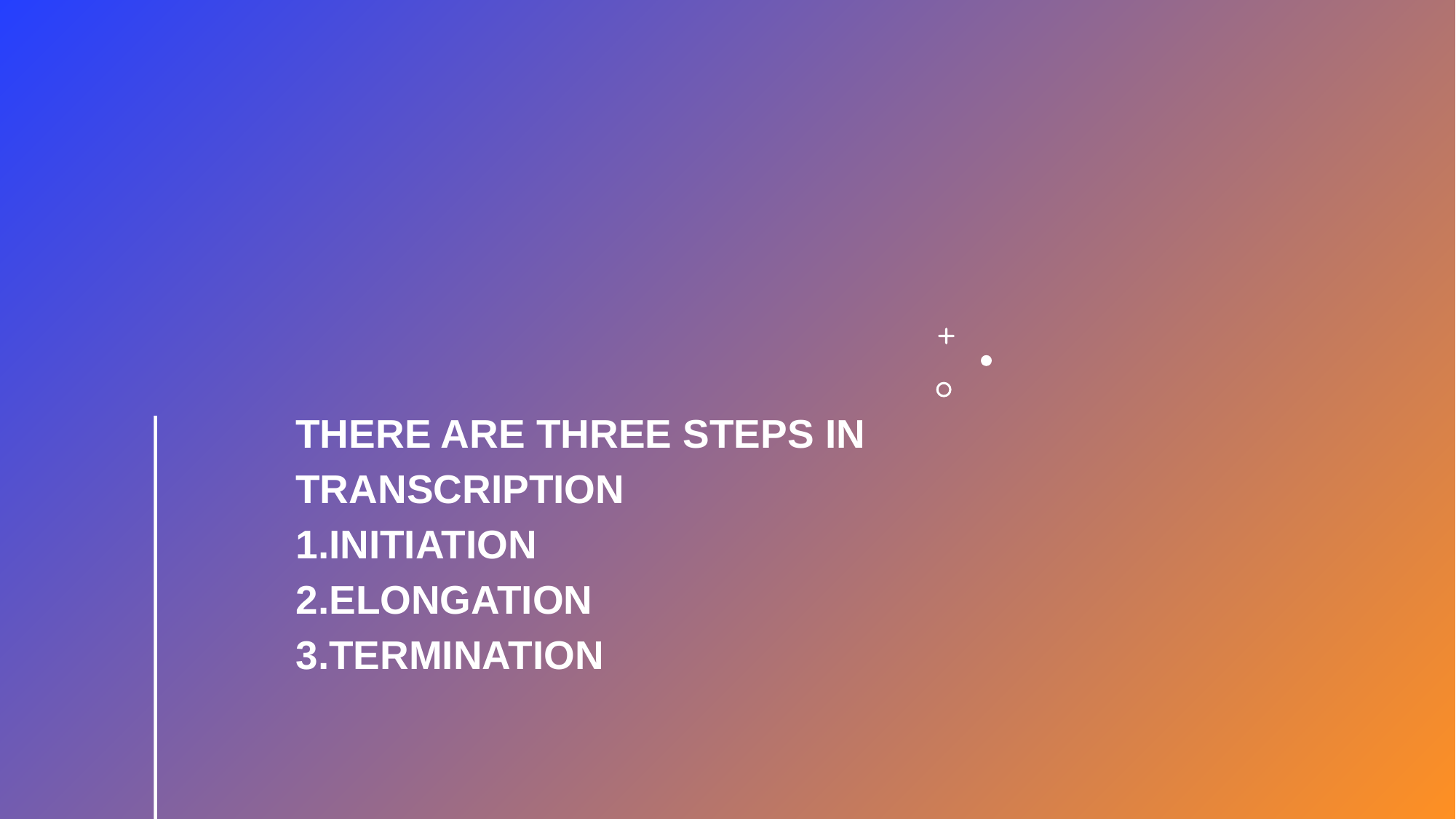

# There are three steps in transcription 1.Initiation 2.Elongation 3.Termination